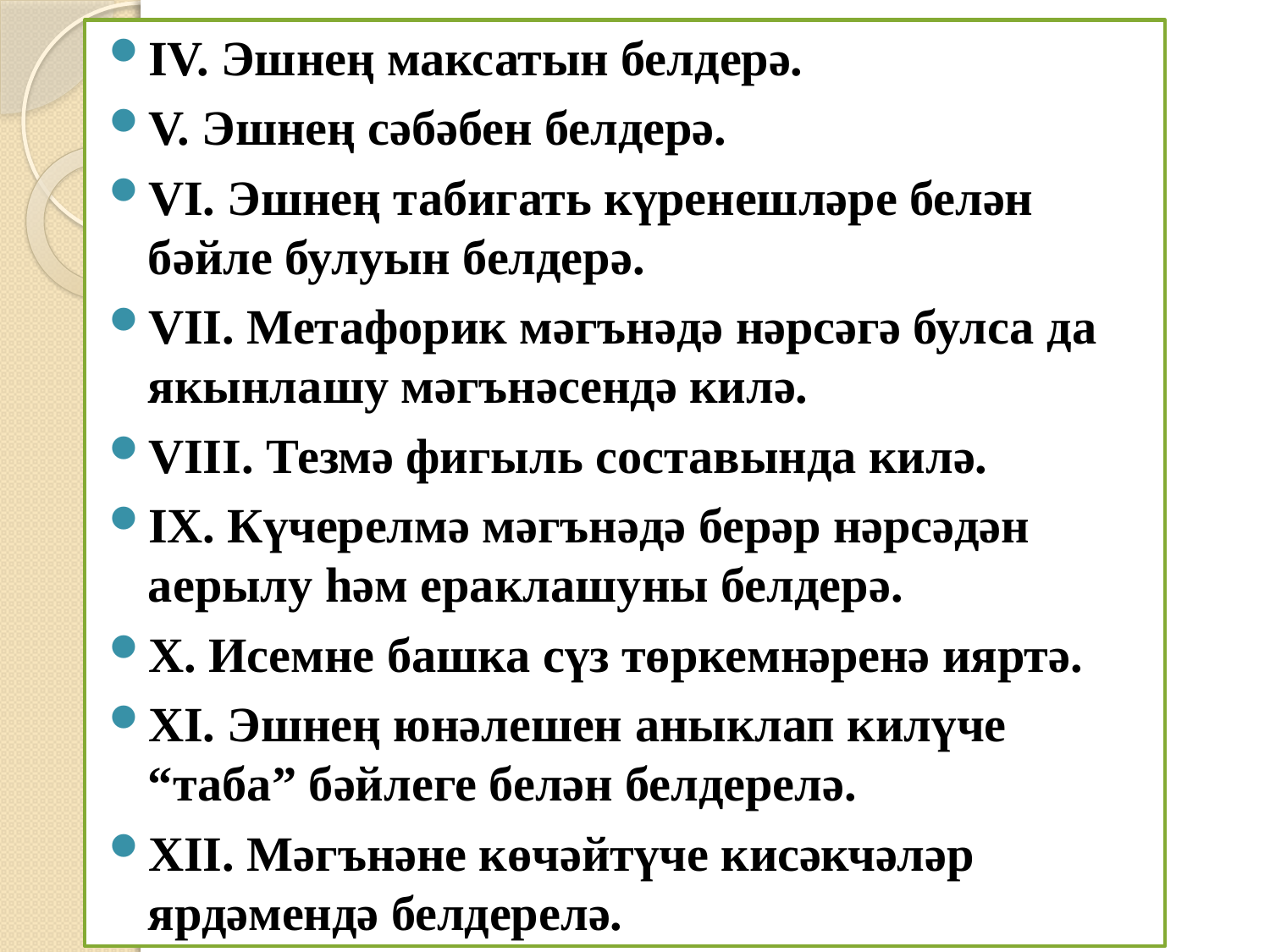

IV. Эшнең максатын белдерә.
V. Эшнең сәбәбен белдерә.
VI. Эшнең табигать күренешләре белән бәйле булуын белдерә.
VII. Метафорик мәгънәдә нәрсәгә булса да якынлашу мәгънәсендә килә.
VIII. Тезмә фигыль составында килә.
IX. Күчерелмә мәгънәдә берәр нәрсәдән аерылу һәм ераклашуны белдерә.
X. Исемне башка сүз төркемнәренә ияртә.
XI. Эшнең юнәлешен аныклап килүче “таба” бәйлеге белән белдерелә.
XII. Мәгънәне көчәйтүче кисәкчәләр ярдәмендә белдерелә.